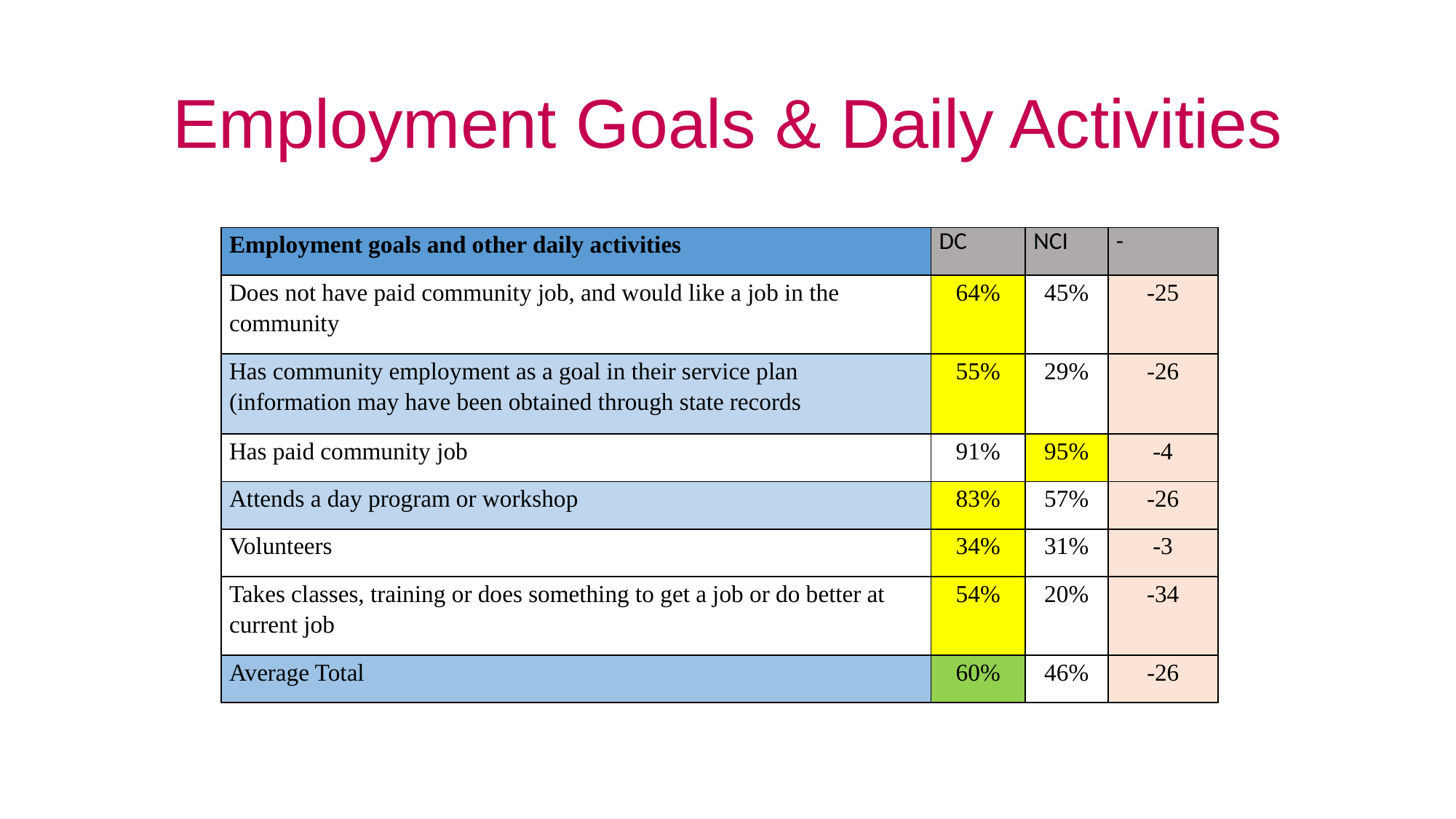

# Employment Goals & Daily Activities
| Employment goals and other daily activities | DC | NCI | - |
| --- | --- | --- | --- |
| Does not have paid community job, and would like a job in the community | 64% | 45% | -25 |
| Has community employment as a goal in their service plan (information may have been obtained through state records | 55% | 29% | -26 |
| Has paid community job | 91% | 95% | -4 |
| Attends a day program or workshop | 83% | 57% | -26 |
| Volunteers | 34% | 31% | -3 |
| Takes classes, training or does something to get a job or do better at current job | 54% | 20% | -34 |
| Average Total | 60% | 46% | -26 |